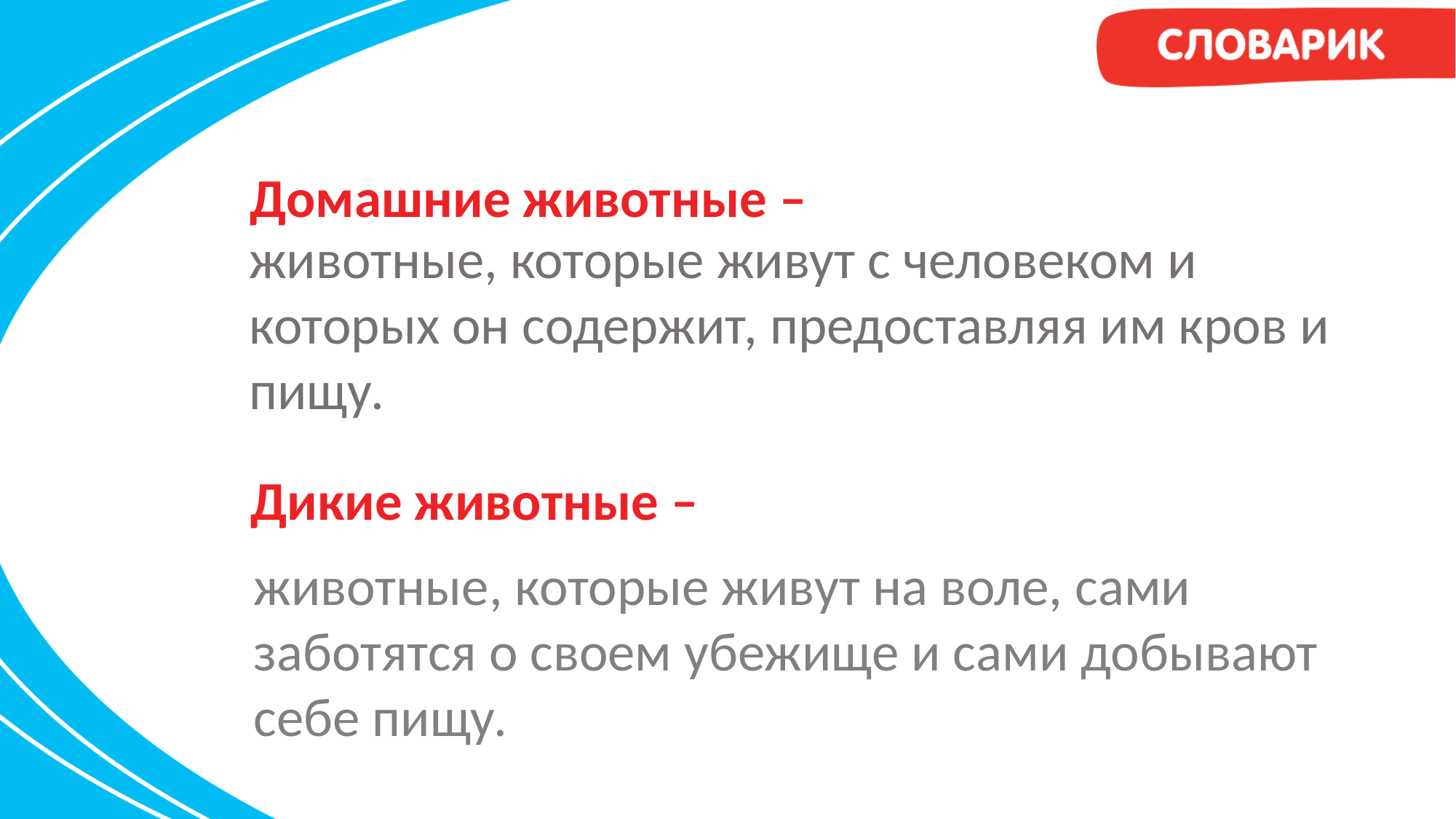

Домашние животные –
животные, которые живут с человеком и которых он содержит, предоставляя им кров и пищу.

Дикие животные –
животные, которые живут на воле, сами заботятся о своем убежище и сами добывают себе пищу.